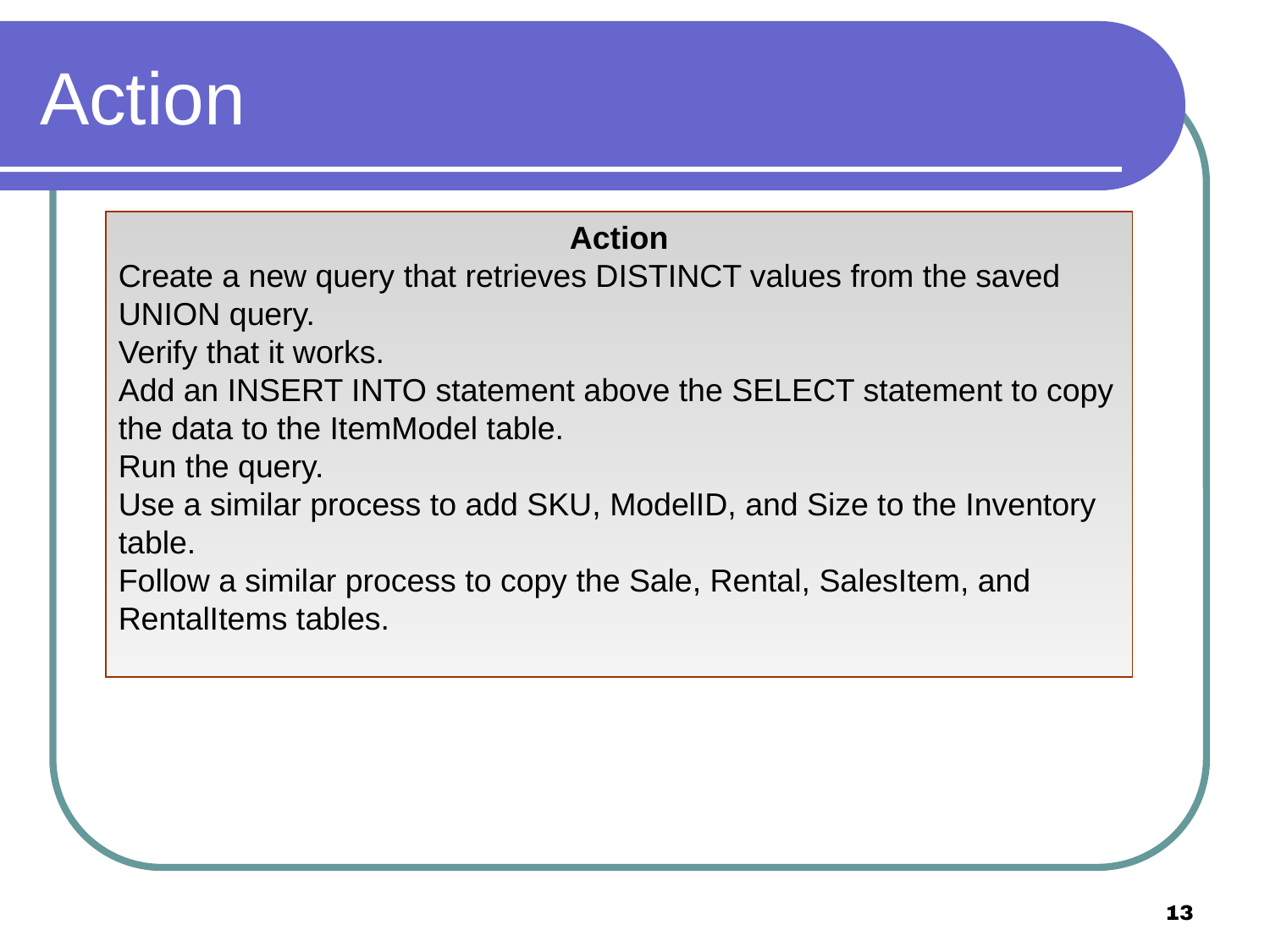

# Action
Action
Create a new query that retrieves DISTINCT values from the saved UNION query.
Verify that it works.
Add an INSERT INTO statement above the SELECT statement to copy the data to the ItemModel table.
Run the query.
Use a similar process to add SKU, ModelID, and Size to the Inventory table.
Follow a similar process to copy the Sale, Rental, SalesItem, and RentalItems tables.
13